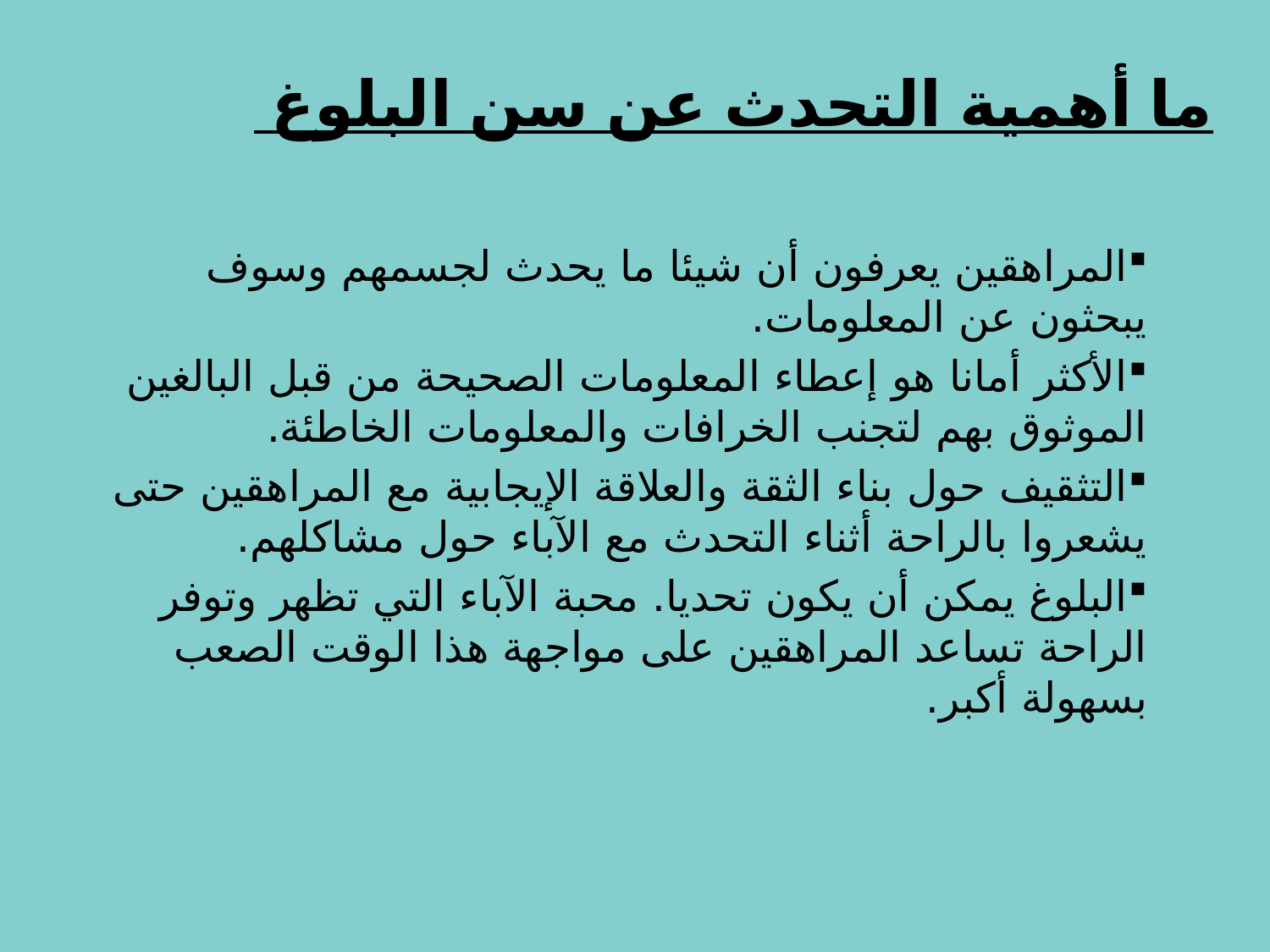

# ما أهمية التحدث عن سن البلوغ
المراهقين يعرفون أن شيئا ما يحدث لجسمهم وسوف يبحثون عن المعلومات.
الأكثر أمانا هو إعطاء المعلومات الصحيحة من قبل البالغين الموثوق بهم لتجنب الخرافات والمعلومات الخاطئة.
التثقيف حول بناء الثقة والعلاقة الإيجابية مع المراهقين حتى يشعروا بالراحة أثناء التحدث مع الآباء حول مشاكلهم.
البلوغ يمكن أن يكون تحديا. محبة الآباء التي تظهر وتوفر الراحة تساعد المراهقين على مواجهة هذا الوقت الصعب بسهولة أكبر.